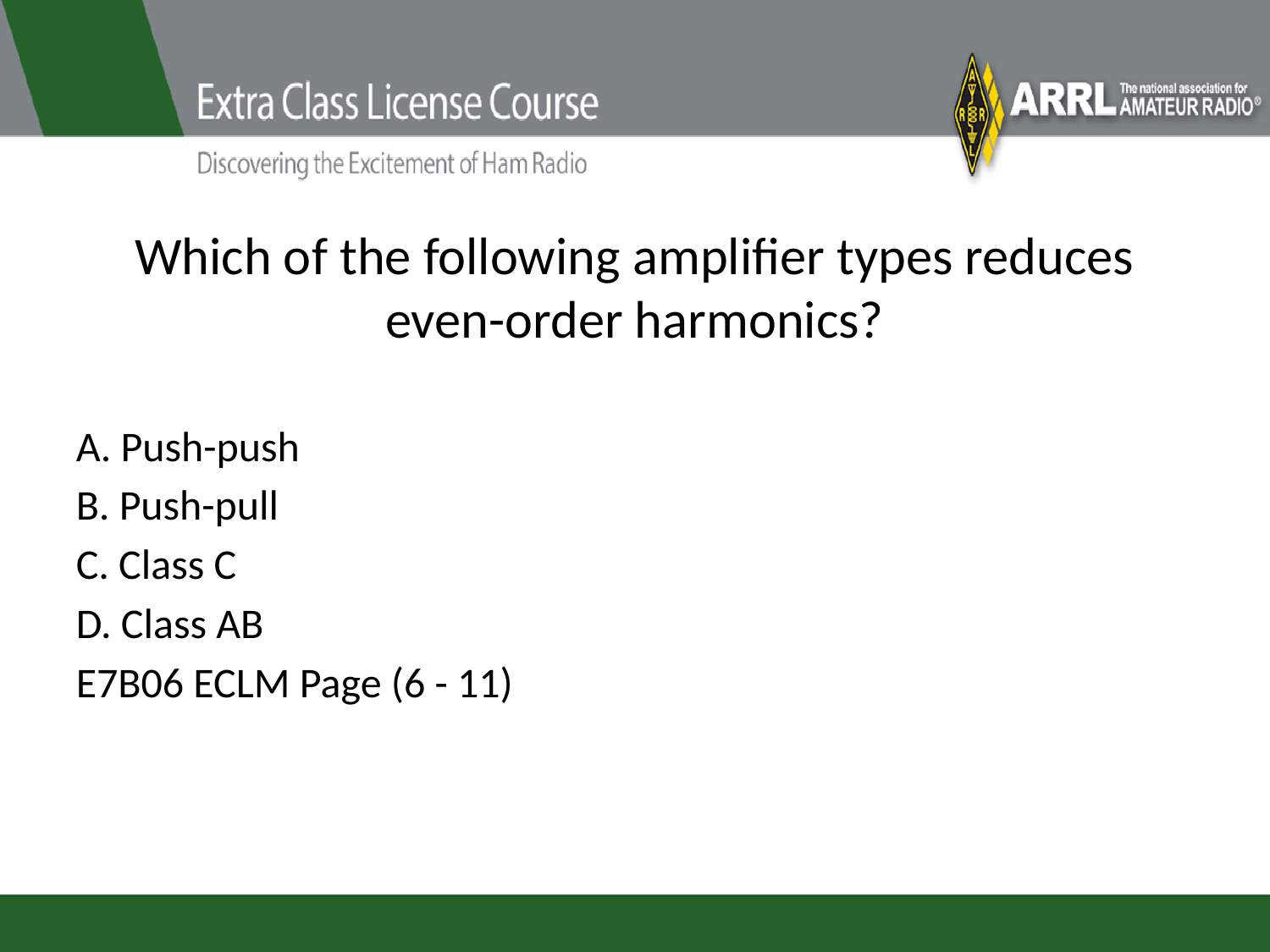

# Which of the following amplifier types reduces even-order harmonics?
A. Push-push
B. Push-pull
C. Class C
D. Class AB
E7B06 ECLM Page (6 - 11)